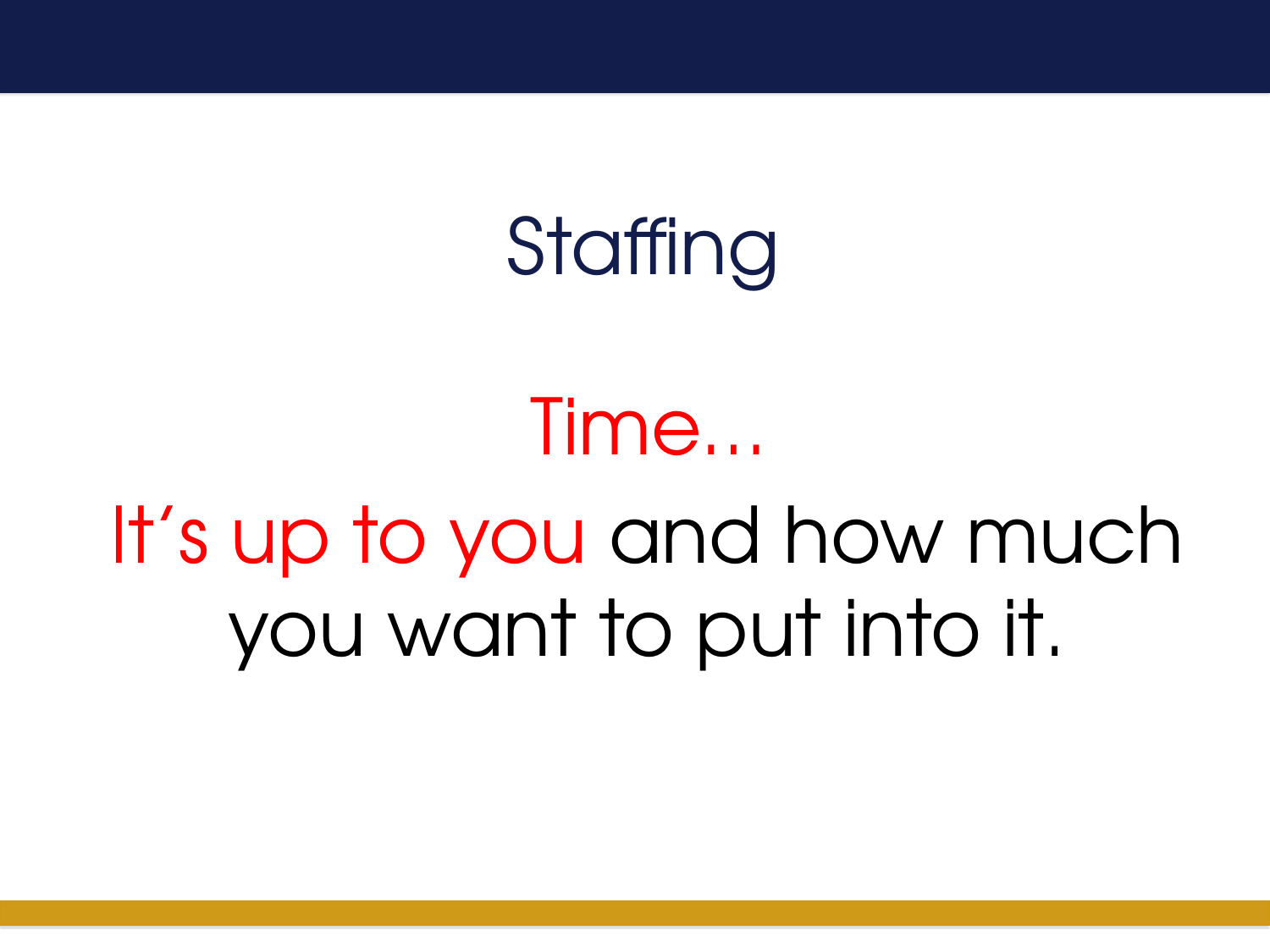

# Staffing
Time…
It’s up to you and how much you want to put into it.